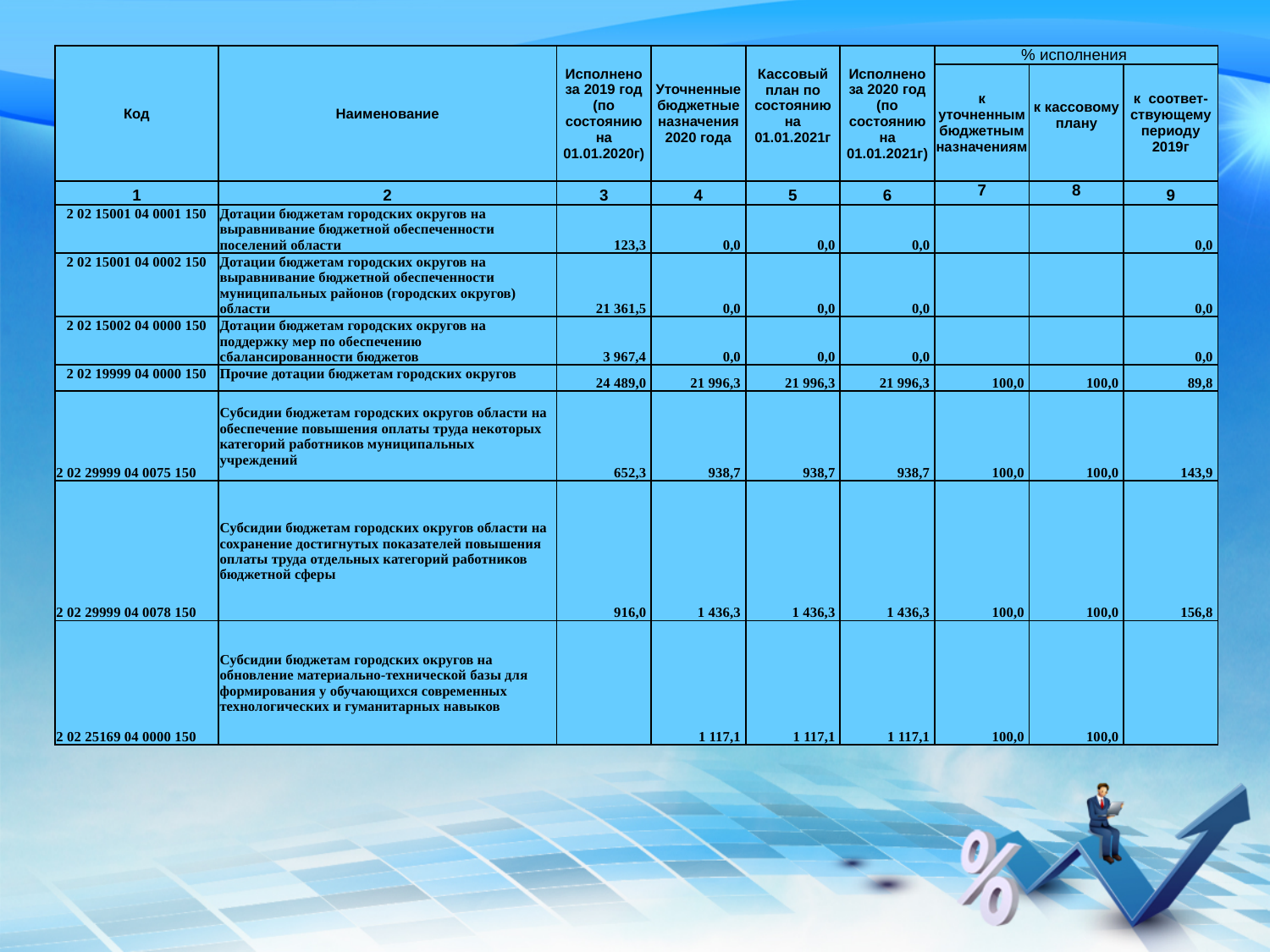

| Код | Наименование | Исполнено за 2019 год (по состоянию на 01.01.2020г) | Уточненные бюджетные назначения 2020 года | Кассовый план по состоянию на 01.01.2021г | Исполнено за 2020 год (по состоянию на 01.01.2021г) | % исполнения |  |  |
| --- | --- | --- | --- | --- | --- | --- | --- | --- |
|  |  |  |  |  |  | к уточненным бюджетным назначениям | к кассовому плану | к соответ-ствующему периоду 2019г |
| 1 | 2 | 3 | 4 | 5 | 6 | 7 | 8 | 9 |
| 2 02 15001 04 0001 150 | Дотации бюджетам городских округов на выравнивание бюджетной обеспеченности поселений области | 123,3 | 0,0 | 0,0 | 0,0 |  |  | 0,0 |
| 2 02 15001 04 0002 150 | Дотации бюджетам городских округов на выравнивание бюджетной обеспеченности муниципальных районов (городских округов) области | 21 361,5 | 0,0 | 0,0 | 0,0 |  |  | 0,0 |
| 2 02 15002 04 0000 150 | Дотации бюджетам городских округов на поддержку мер по обеспечению сбалансированности бюджетов | 3 967,4 | 0,0 | 0,0 | 0,0 |  |  | 0,0 |
| 2 02 19999 04 0000 150 | Прочие дотации бюджетам городских округов | 24 489,0 | 21 996,3 | 21 996,3 | 21 996,3 | 100,0 | 100,0 | 89,8 |
| 2 02 29999 04 0075 150 | Субсидии бюджетам городских округов области на обеспечение повышения оплаты труда некоторых категорий работников муниципальных учреждений | 652,3 | 938,7 | 938,7 | 938,7 | 100,0 | 100,0 | 143,9 |
| 2 02 29999 04 0078 150 | Субсидии бюджетам городских округов области на сохранение достигнутых показателей повышения оплаты труда отдельных категорий работников бюджетной сферы | 916,0 | 1 436,3 | 1 436,3 | 1 436,3 | 100,0 | 100,0 | 156,8 |
| 2 02 25169 04 0000 150 | Субсидии бюджетам городских округов на обновление материально-технической базы для формирования у обучающихся современных технологических и гуманитарных навыков |  | 1 117,1 | 1 117,1 | 1 117,1 | 100,0 | 100,0 |  |